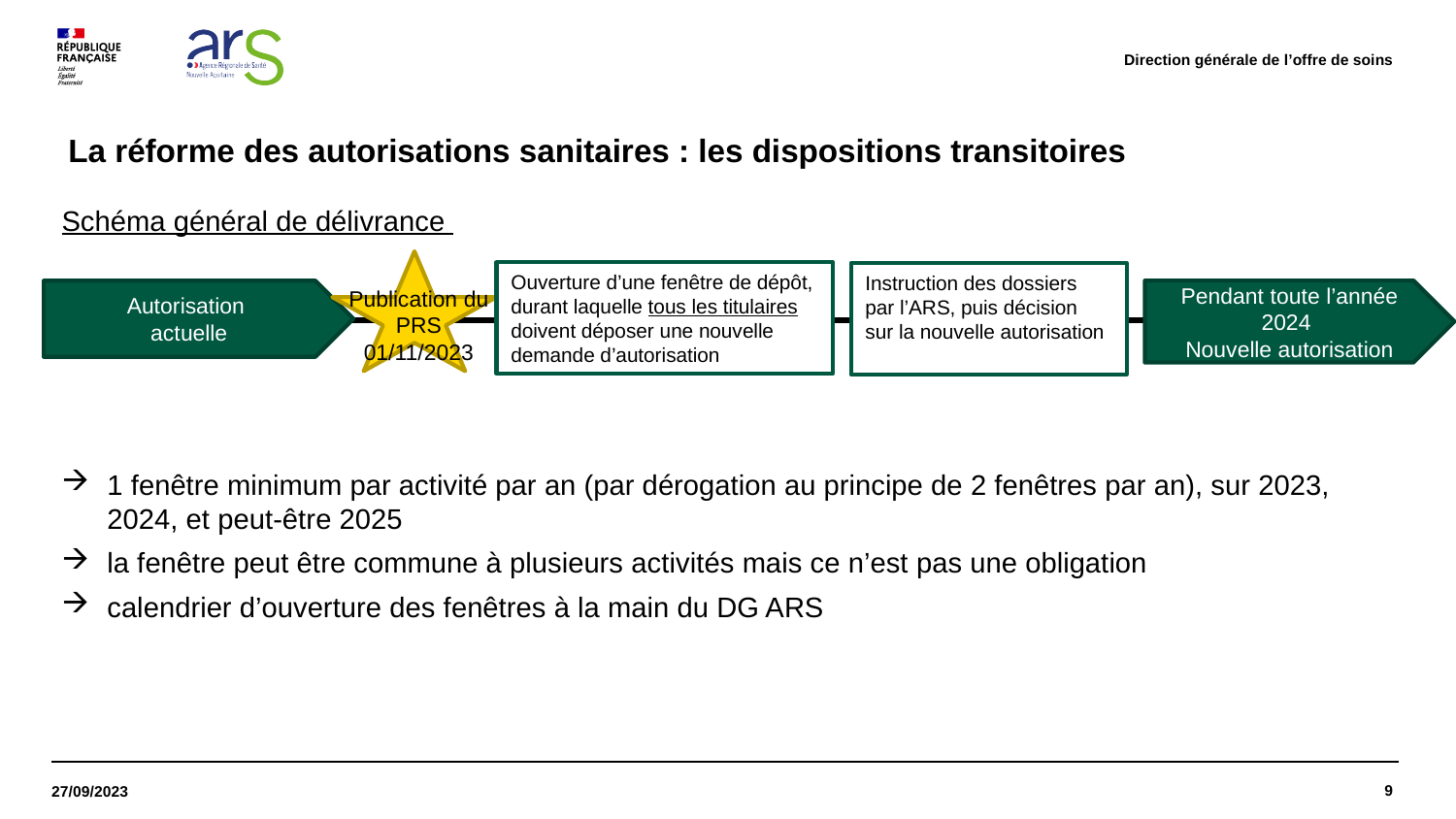

Direction générale de l’offre de soins
# La réforme des autorisations sanitaires : les dispositions transitoires
Schéma général de délivrance

1 fenêtre minimum par activité par an (par dérogation au principe de 2 fenêtres par an), sur 2023, 2024, et peut-être 2025
la fenêtre peut être commune à plusieurs activités mais ce n’est pas une obligation
calendrier d’ouverture des fenêtres à la main du DG ARS

Ouverture d’une fenêtre de dépôt, durant laquelle tous les titulaires doivent déposer une nouvelle demande d’autorisation
Instruction des dossiers
par l’ARS, puis décision
sur la nouvelle autorisation

Publication du PRS 01/11/2023

Autorisation
actuelle

Pendant toute l’année 2024
Nouvelle autorisation
9
27/09/2023